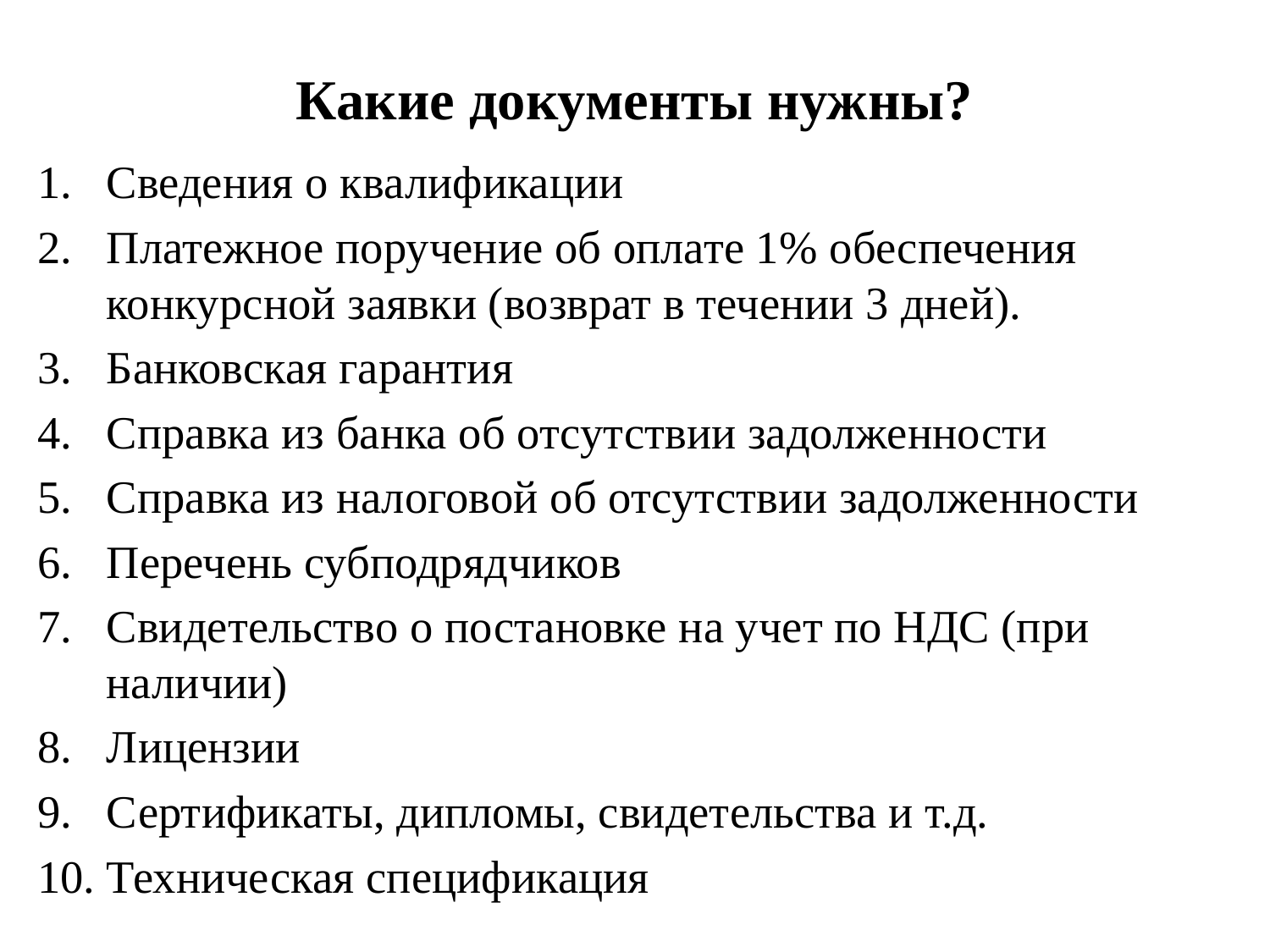

# Какие документы нужны?
Сведения о квалификации
Платежное поручение об оплате 1% обеспечения конкурсной заявки (возврат в течении 3 дней).
Банковская гарантия
Справка из банка об отсутствии задолженности
Справка из налоговой об отсутствии задолженности
Перечень субподрядчиков
Свидетельство о постановке на учет по НДС (при наличии)
Лицензии
Сертификаты, дипломы, свидетельства и т.д.
Техническая спецификация